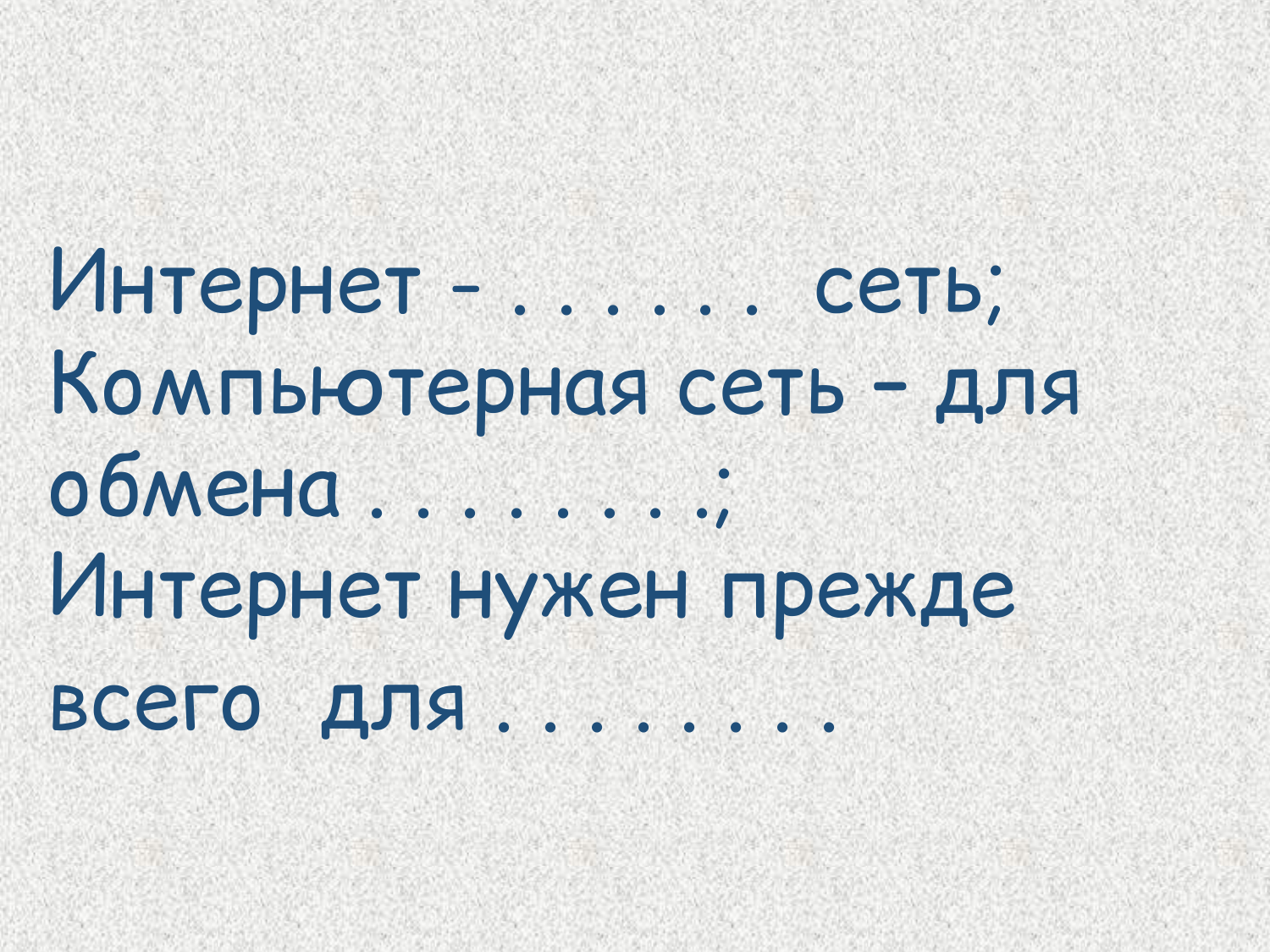

Интернет - . . . . . .  сеть;
Компьютерная сеть – для обмена . . . . . . . .;
Интернет нужен прежде всего  для . . . . . . . .